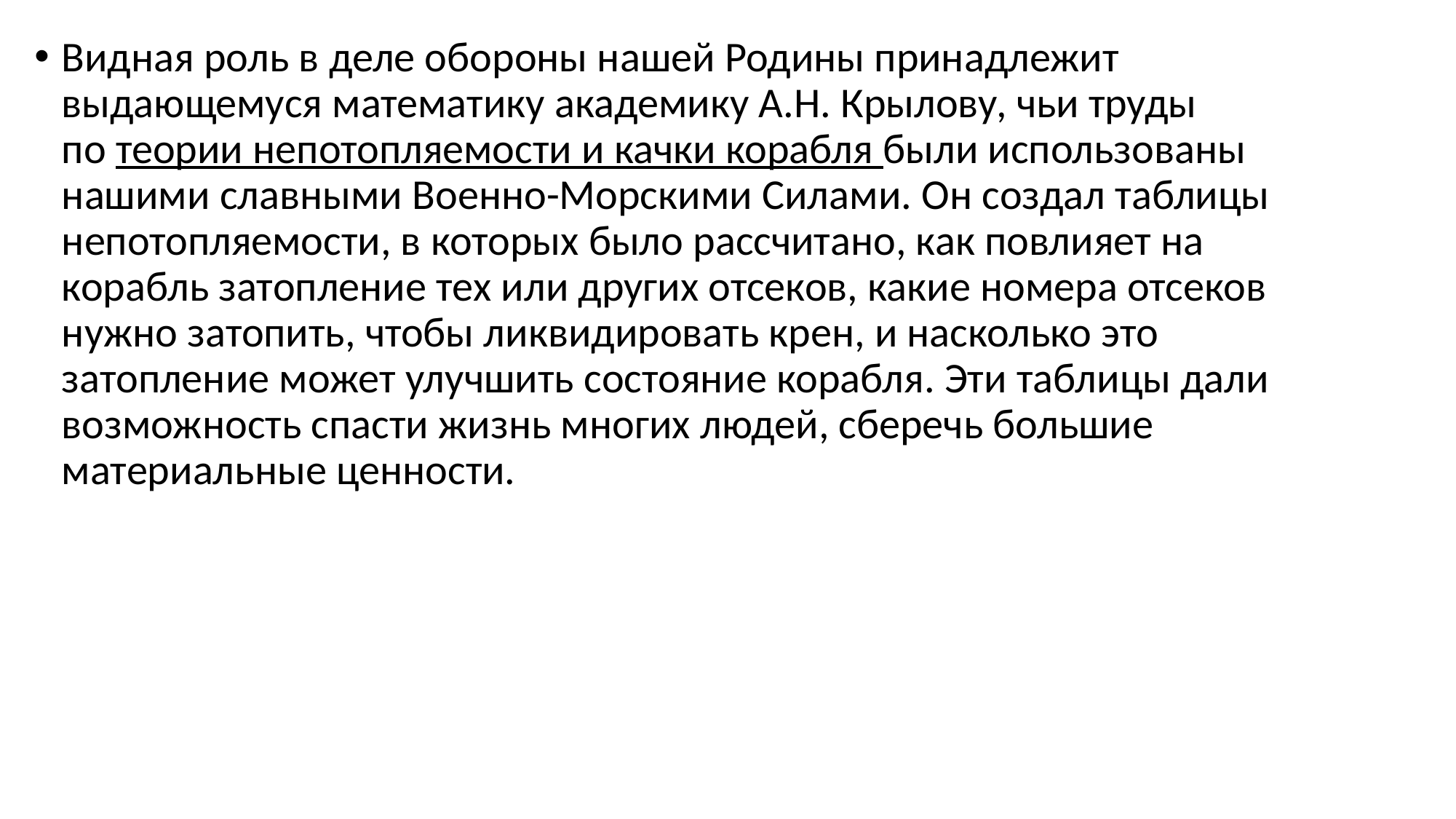

Видная роль в деле обороны нашей Родины принадлежит выдающемуся математику академику А.Н. Крылову, чьи труды по теории непотопляемости и качки корабля были использованы нашими славными Военно-Морскими Силами. Он создал таблицы непотопляемости, в которых было рассчитано, как повлияет на корабль затопление тех или других отсеков, какие номера отсеков нужно затопить, чтобы ликвидировать крен, и насколько это затопление может улучшить состояние корабля. Эти таблицы дали возможность спасти жизнь многих людей, сберечь большие материальные ценности.